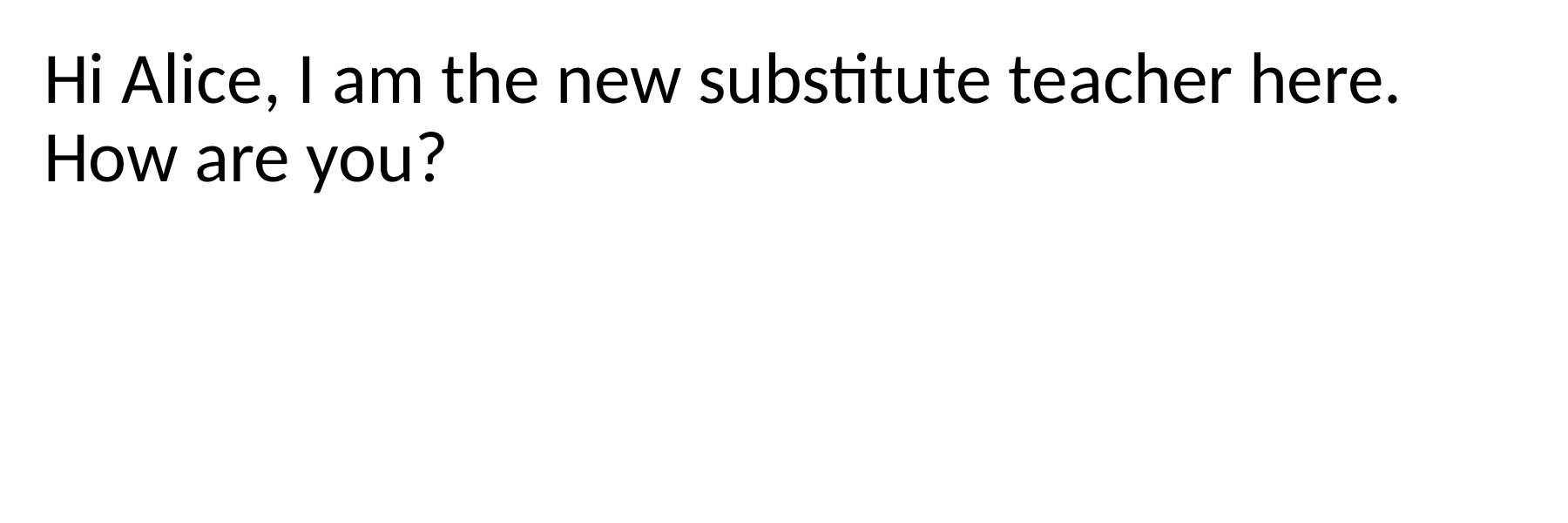

Hi Alice, I am the new substitute teacher here. How are you?